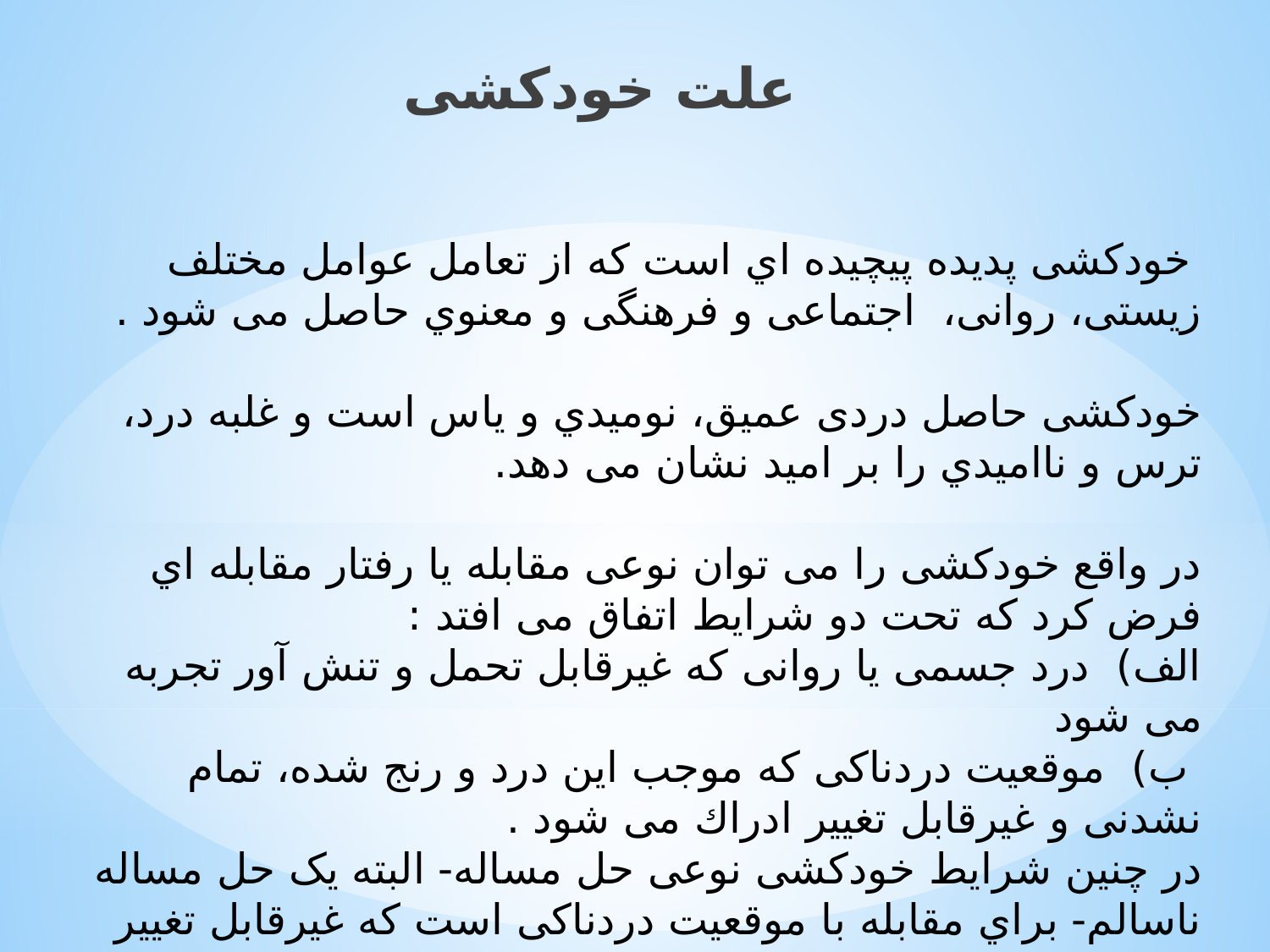

ﻋﻠﺖ ﺧﻮدﮐﺸﯽ
# ﺧﻮدﮐﺸﯽ ﭘﺪﯾﺪه ﭘﯿﭽﯿﺪه اي اﺳﺖ ﮐﻪ از ﺗﻌﺎﻣﻞ ﻋﻮاﻣﻞ ﻣﺨﺘﻠﻒ زﯾﺴﺘﯽ، رواﻧﯽ،  اﺟﺘﻤﺎﻋﯽ و ﻓﺮﻫﻨﮕﯽ و ﻣﻌﻨﻮي ﺣﺎﺻﻞ ﻣﯽ ﺷﻮد . ﺧﻮدﮐﺸﯽ ﺣﺎﺻﻞ دردی عمیق، ﻧﻮﻣﯿﺪي و ﯾﺎس اﺳﺖ و ﻏﻠﺒﻪ درد، ﺗﺮس و ﻧﺎاﻣﯿﺪي را ﺑﺮ اﻣﯿﺪ ﻧﺸﺎن ﻣﯽ دﻫﺪ. در واﻗﻊ ﺧﻮدﮐﺸﯽ را ﻣﯽ ﺗﻮان ﻧﻮﻋﯽ ﻣﻘﺎﺑﻠﻪ ﯾﺎ رﻓﺘﺎر ﻣﻘﺎﺑﻠﻪ اي ﻓﺮض ﮐﺮد ﮐﻪ ﺗﺤﺖ دو ﺷﺮاﯾﻂ اﺗﻔﺎق ﻣﯽ اﻓﺘﺪ : اﻟﻒ)  درد ﺟﺴﻤﯽ ﯾﺎ رواﻧﯽ ﮐﻪ ﻏﯿﺮﻗﺎﺑﻞ ﺗﺤﻤﻞ و ﺗﻨﺶ آور ﺗﺠﺮﺑﻪ ﻣﯽ ﺷﻮد ب)  ﻣﻮﻗﻌﯿﺖ دردﻧﺎﮐﯽ ﮐﻪ ﻣﻮﺟﺐ اﯾﻦ درد و رﻧﺞ ﺷﺪه، ﺗﻤﺎم ﻧﺸﺪﻧﯽ و ﻏﯿﺮﻗﺎﺑﻞ ﺗﻐﯿﯿﺮ ادراك ﻣﯽ ﺷﻮد . در ﭼﻨﯿﻦ ﺷﺮاﯾﻂ ﺧﻮدﮐﺸﯽ ﻧﻮﻋﯽ ﺣﻞ ﻣﺴﺎﻟﻪ- اﻟﺒﺘﻪ ﯾﮏ ﺣﻞ ﻣﺴﺎﻟﻪ ﻧﺎﺳﺎﻟﻢ- ﺑﺮاي ﻣﻘﺎﺑﻠﻪ ﺑﺎ ﻣﻮﻗﻌﯿﺖ دردﻧﺎﮐﯽ اﺳﺖ ﮐﻪ ﻏﯿﺮﻗﺎﺑﻞ ﺗﻐﯿﯿﺮ ادراك ﻣﯽ ﺷﻮد.